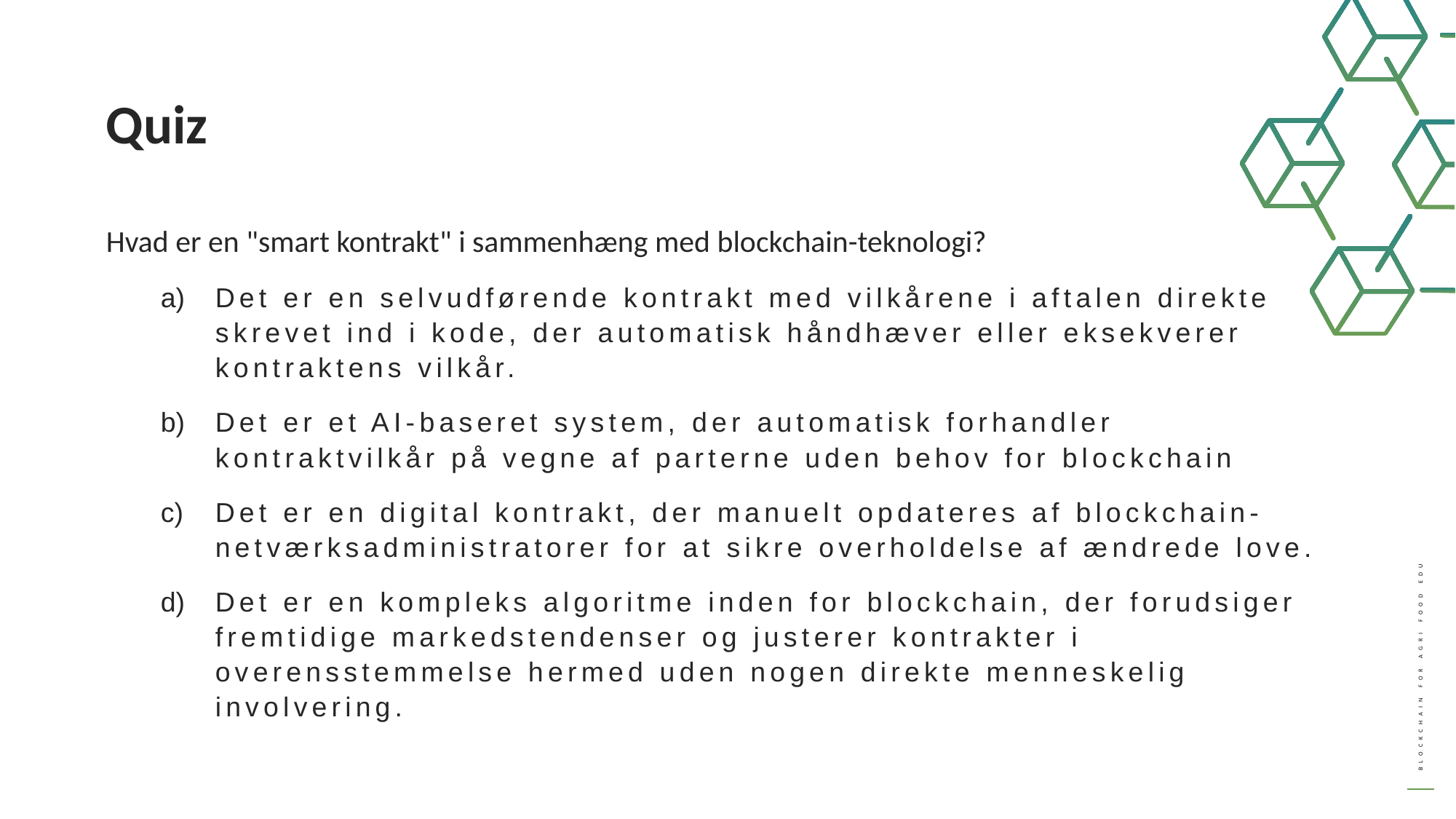

Quiz
Hvad er en "smart kontrakt" i sammenhæng med blockchain-teknologi?
Det er en selvudførende kontrakt med vilkårene i aftalen direkte skrevet ind i kode, der automatisk håndhæver eller eksekverer kontraktens vilkår.
Det er et AI-baseret system, der automatisk forhandler kontraktvilkår på vegne af parterne uden behov for blockchain
Det er en digital kontrakt, der manuelt opdateres af blockchain-netværksadministratorer for at sikre overholdelse af ændrede love.
Det er en kompleks algoritme inden for blockchain, der forudsiger fremtidige markedstendenser og justerer kontrakter i overensstemmelse hermed uden nogen direkte menneskelig involvering.